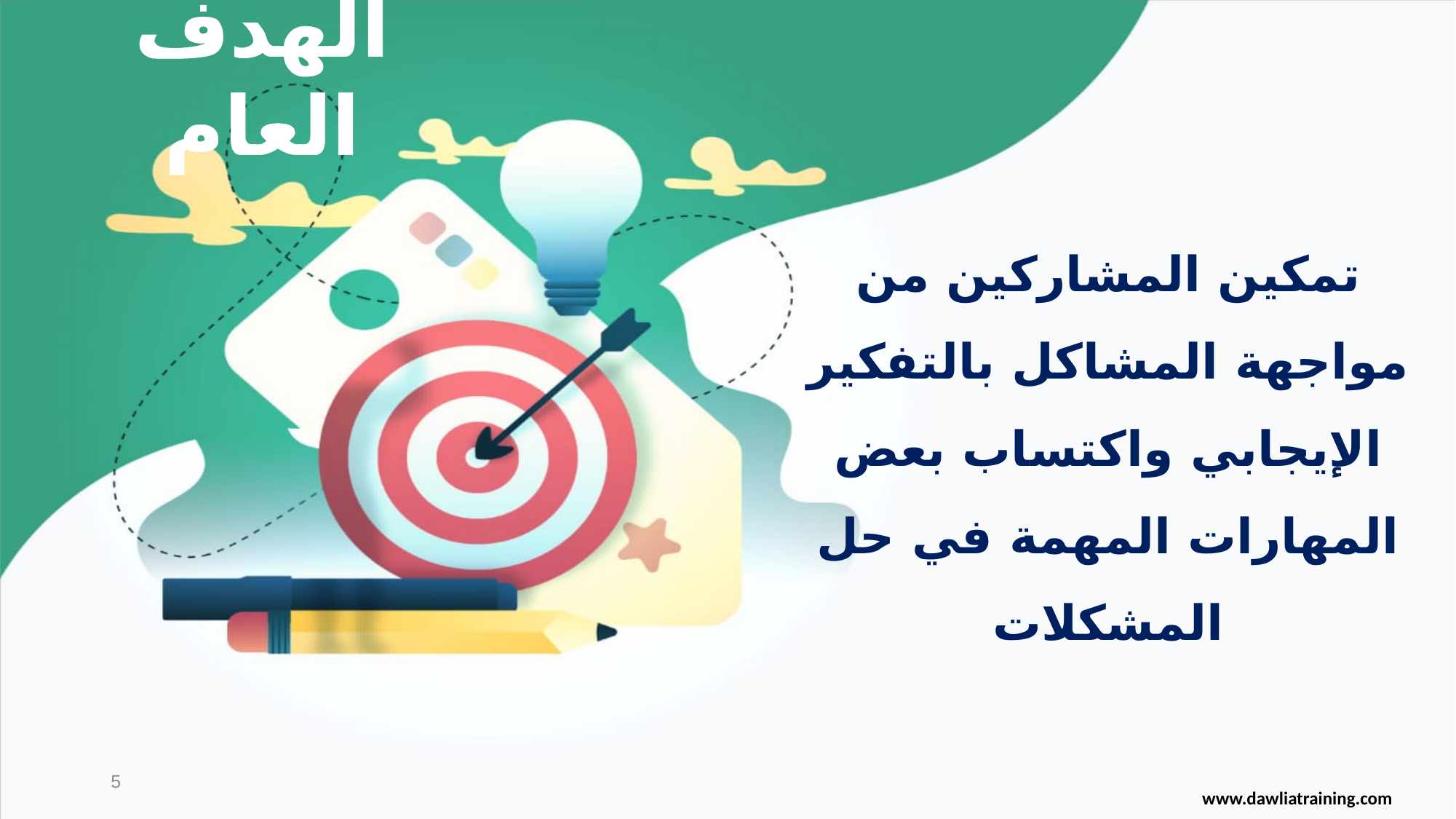

الهدف العام
تمكين المشاركين من مواجهة المشاكل بالتفكير الإيجابي واكتساب بعض المهارات المهمة في حل المشكلات
5
www.dawliatraining.com